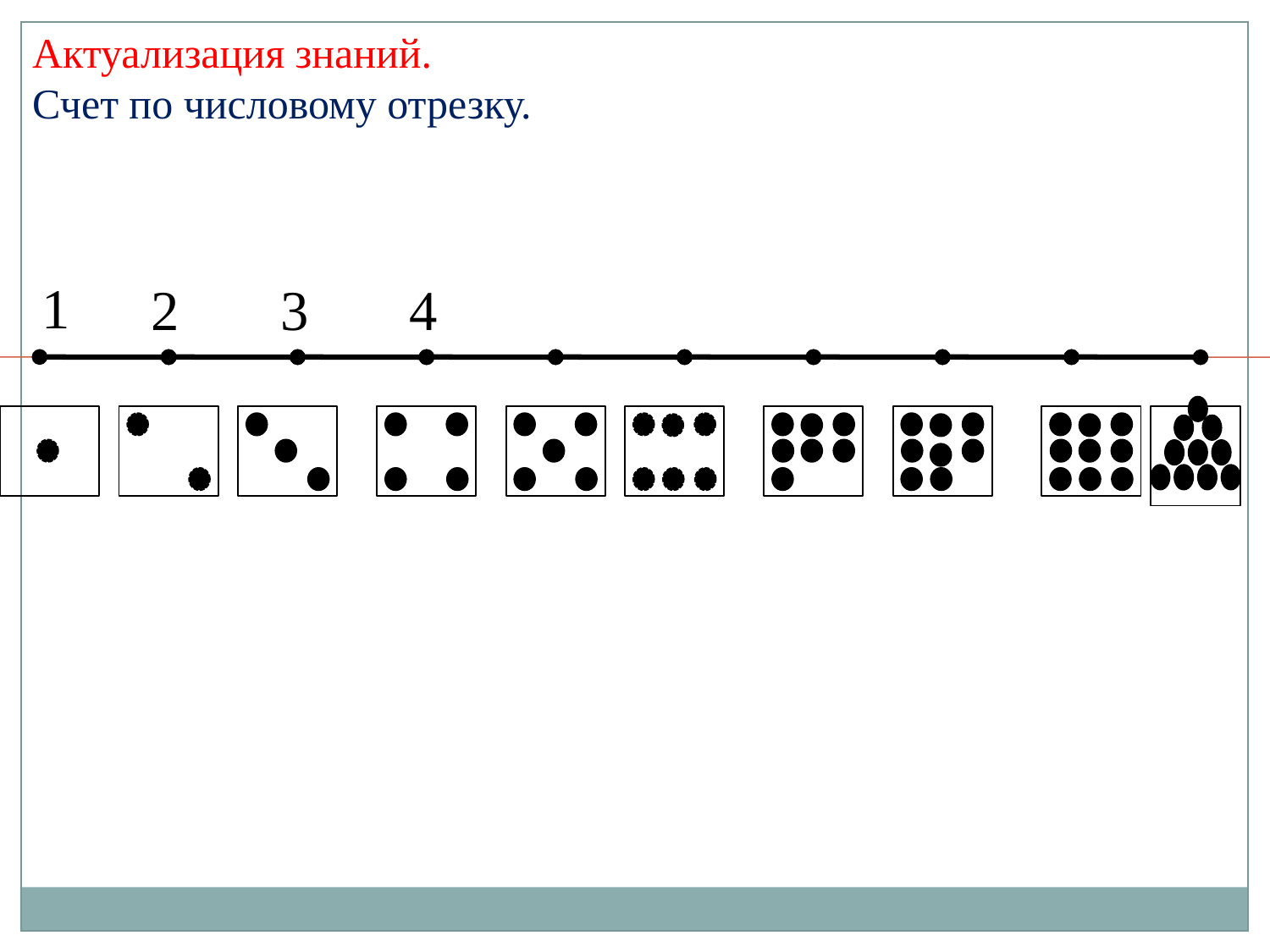

Актуализация знаний.
Счет по числовому отрезку.
1
2
3
4